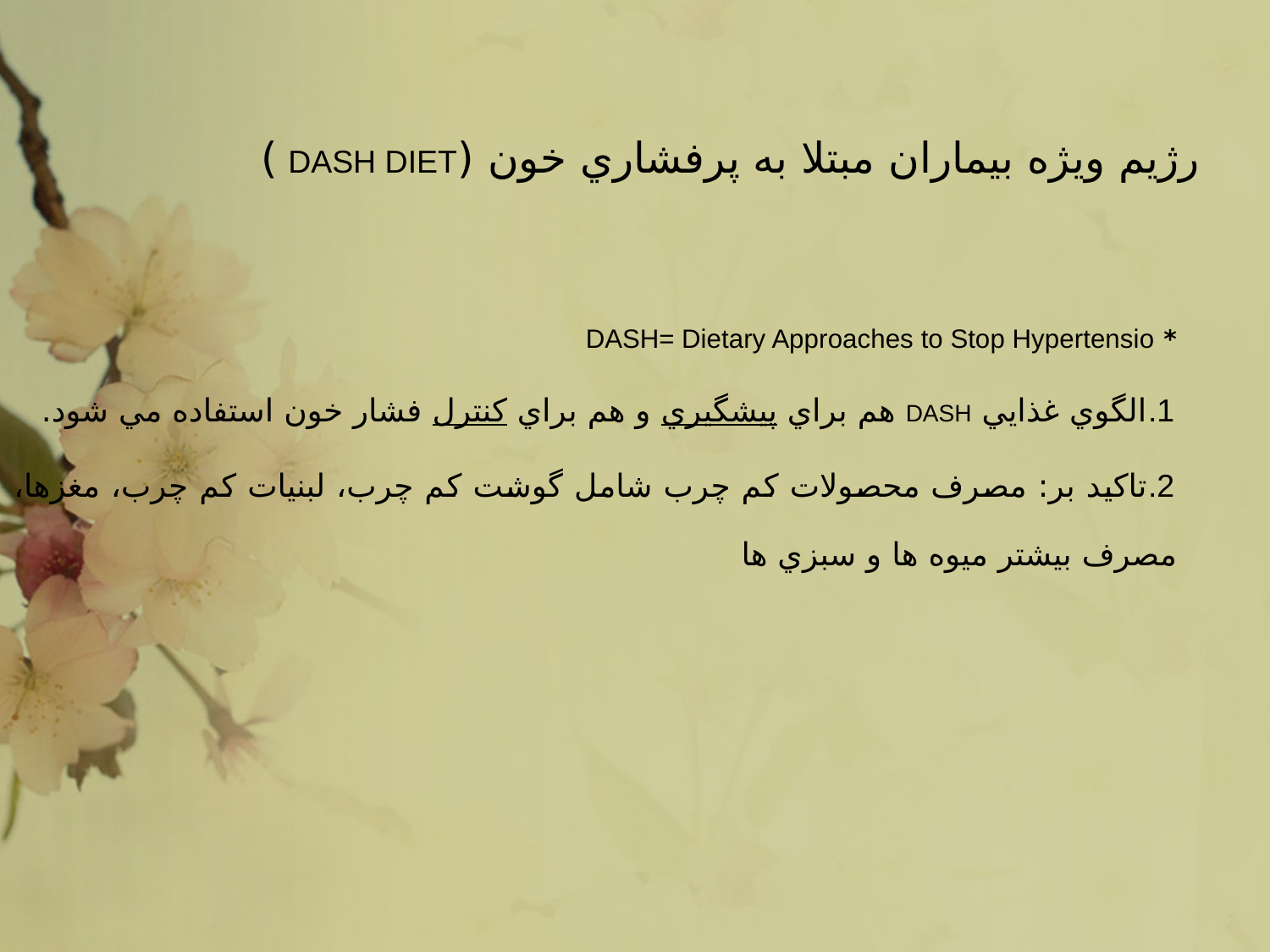

رژيم ويژه بيماران مبتلا به پرفشاري خون (DASH DIET )
* DASH= Dietary Approaches to Stop Hypertensio
الگوي غذايي DASH هم براي پيشگيري و هم براي کنترل فشار خون استفاده مي شود.
تاکيد بر: مصرف محصولات کم چرب شامل گوشت کم چرب، لبنيات کم چرب، مغزها، مصرف بيشتر ميوه ها و سبزي ها